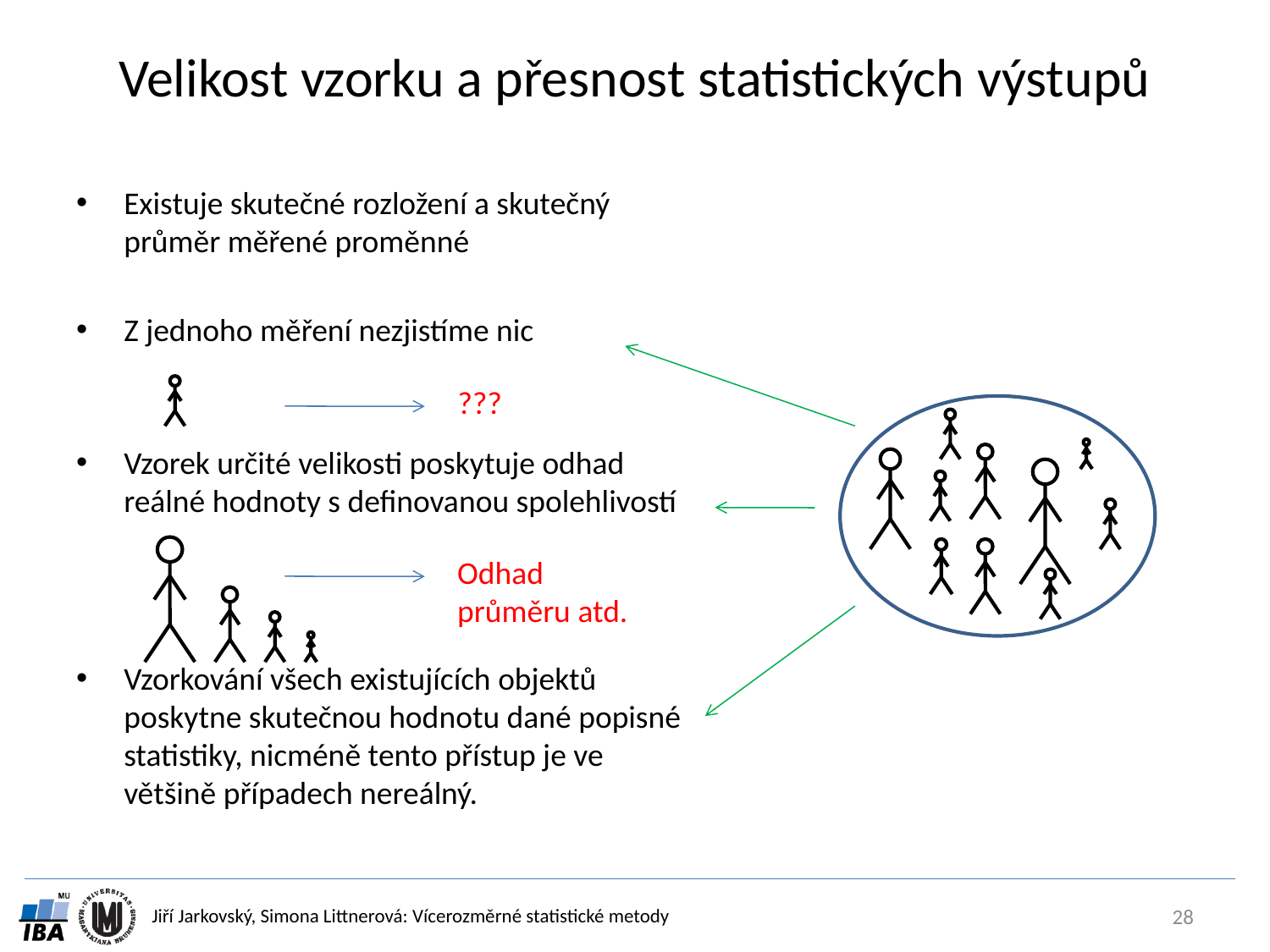

# Velikost vzorku a přesnost statistických výstupů
Existuje skutečné rozložení a skutečný průměr měřené proměnné

Z jednoho měření nezjistíme nic

Vzorek určité velikosti poskytuje odhad reálné hodnoty s definovanou spolehlivostí

Vzorkování všech existujících objektů poskytne skutečnou hodnotu dané popisné statistiky, nicméně tento přístup je ve většině případech nereálný.

???

Odhad průměru atd.

28